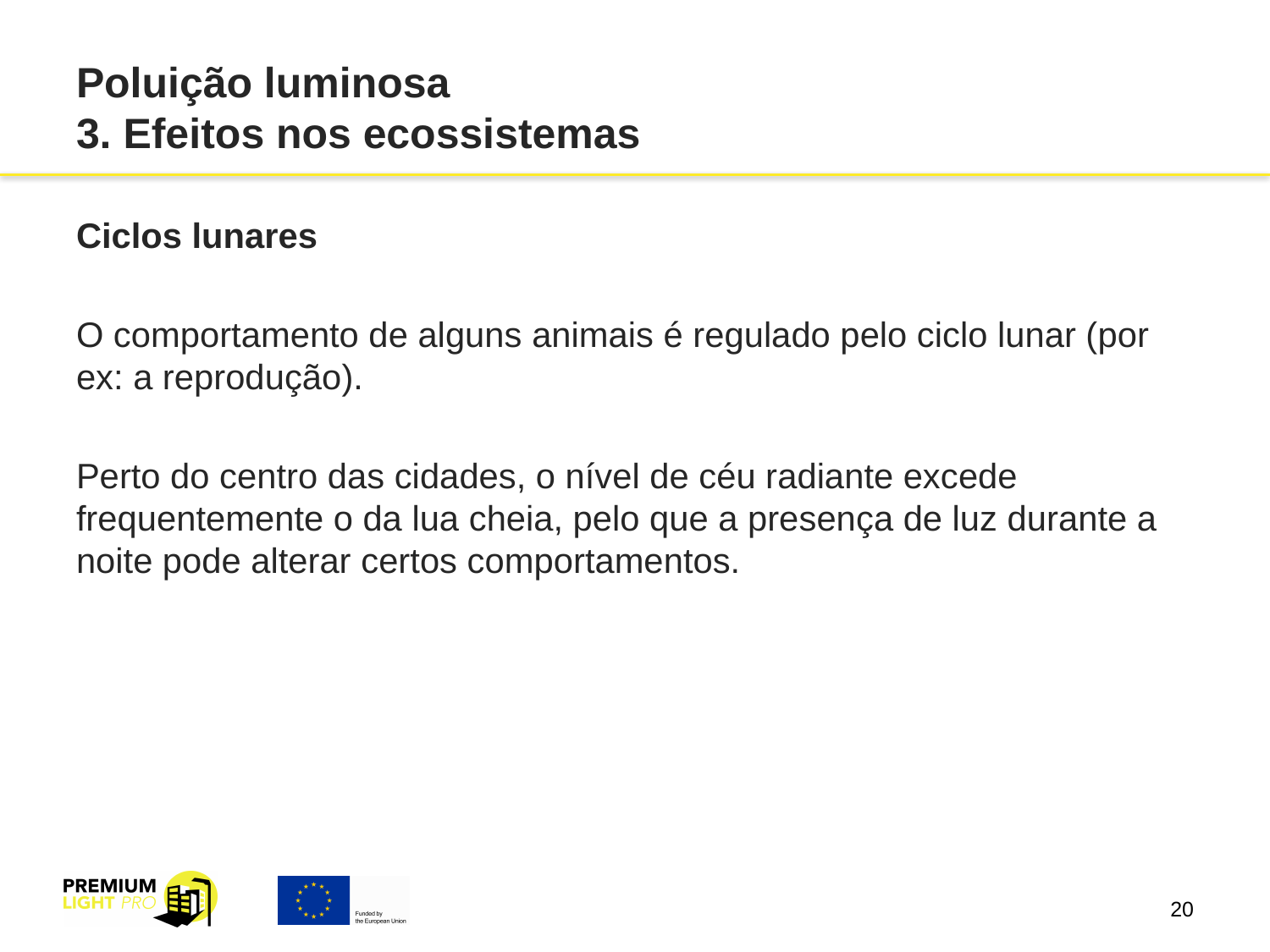

# Poluição luminosa 3. Efeitos nos ecossistemas
Ciclos lunares

O comportamento de alguns animais é regulado pelo ciclo lunar (por ex: a reprodução).

Perto do centro das cidades, o nível de céu radiante excede frequentemente o da lua cheia, pelo que a presença de luz durante a noite pode alterar certos comportamentos.